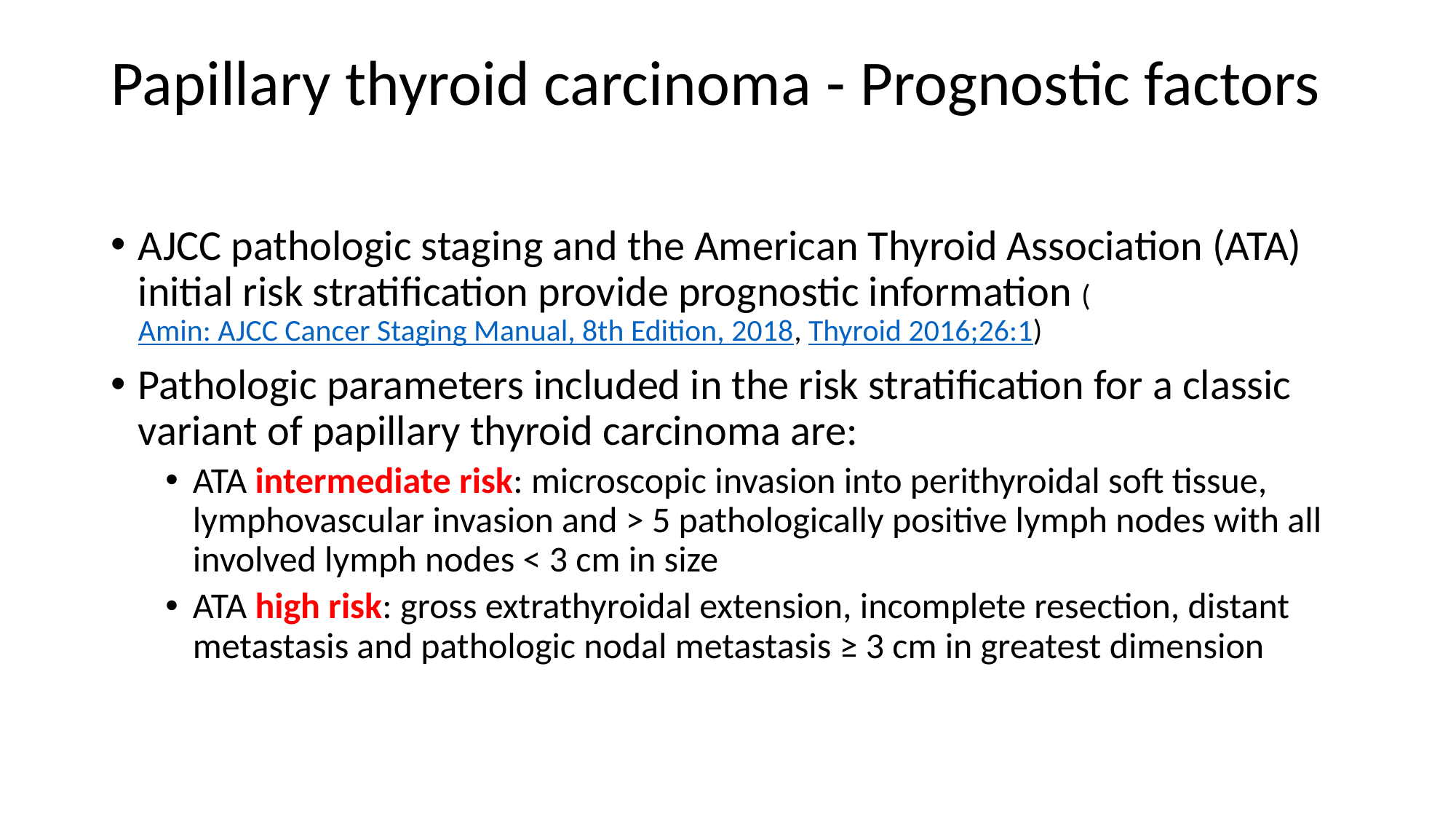

# Papillary thyroid carcinoma - Prognostic factors
AJCC pathologic staging and the American Thyroid Association (ATA) initial risk stratification provide prognostic information (Amin: AJCC Cancer Staging Manual, 8th Edition, 2018, Thyroid 2016;26:1)
Pathologic parameters included in the risk stratification for a classic variant of papillary thyroid carcinoma are:
ATA intermediate risk: microscopic invasion into perithyroidal soft tissue, lymphovascular invasion and > 5 pathologically positive lymph nodes with all involved lymph nodes < 3 cm in size
ATA high risk: gross extrathyroidal extension, incomplete resection, distant metastasis and pathologic nodal metastasis ≥ 3 cm in greatest dimension